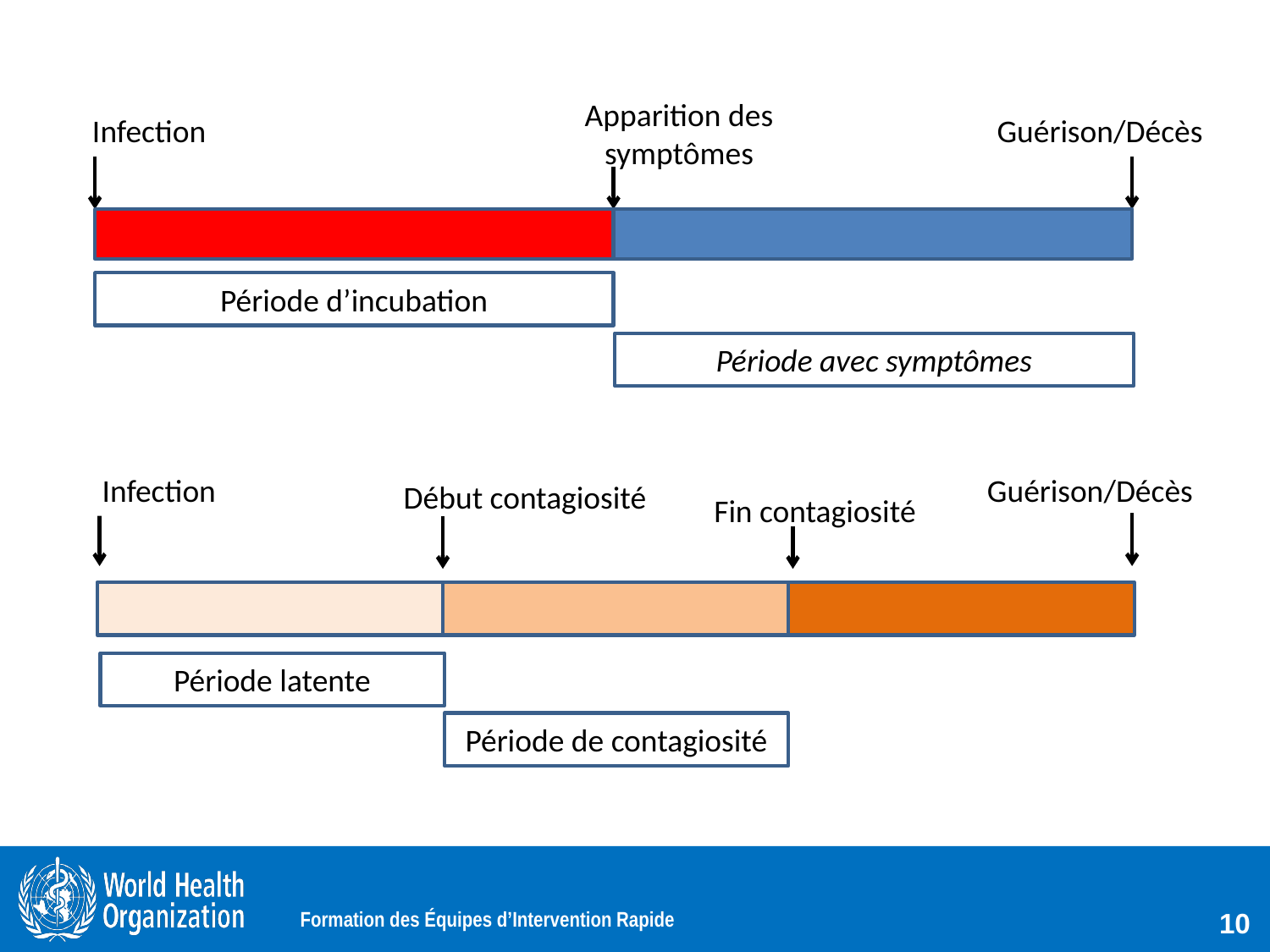

Infection
Guérison/Décès
Apparition des symptômes

Période d’incubation
Période avec symptômes
Début contagiosité
Infection
Guérison/Décès
Fin contagiosité

Période latente
Période de contagiosité